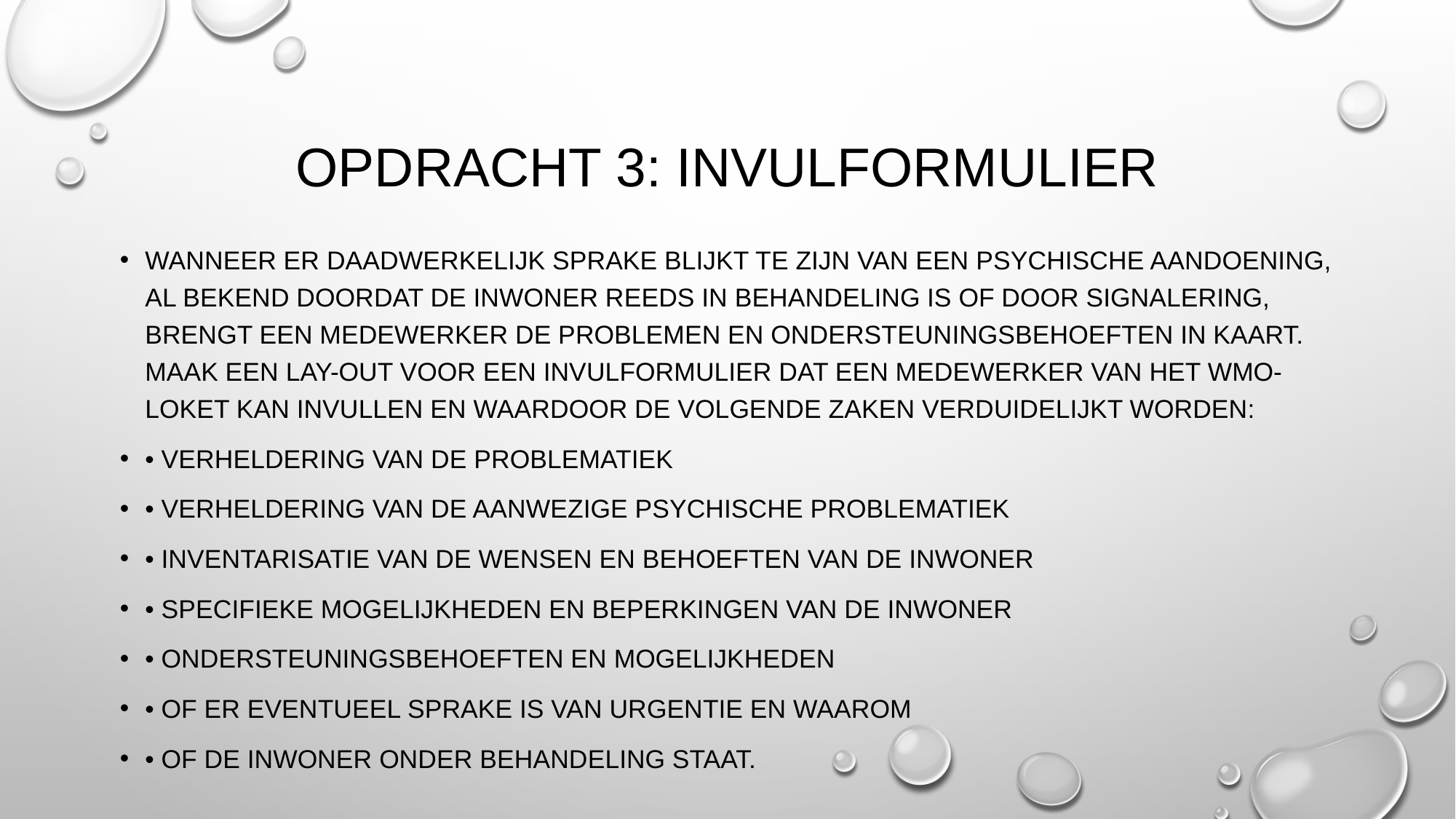

# Opdracht 3: invulformulier
Wanneer er daadwerkelijk sprake blijkt te zijn van een psychische aandoening, al bekend doordat de inwoner reeds in behandeling is of door signalering, brengt een medewerker de problemen en ondersteuningsbehoeften in kaart. Maak een lay-out voor een invulformulier dat een medewerker van het Wmo-loket kan invullen en waardoor de volgende zaken verduidelijkt worden:
• verheldering van de problematiek
• verheldering van de aanwezige psychische problematiek
• inventarisatie van de wensen en behoeften van de inwoner
• specifieke mogelijkheden en beperkingen van de inwoner
• ondersteuningsbehoeften en mogelijkheden
• of er eventueel sprake is van urgentie en waarom
• of de inwoner onder behandeling staat.